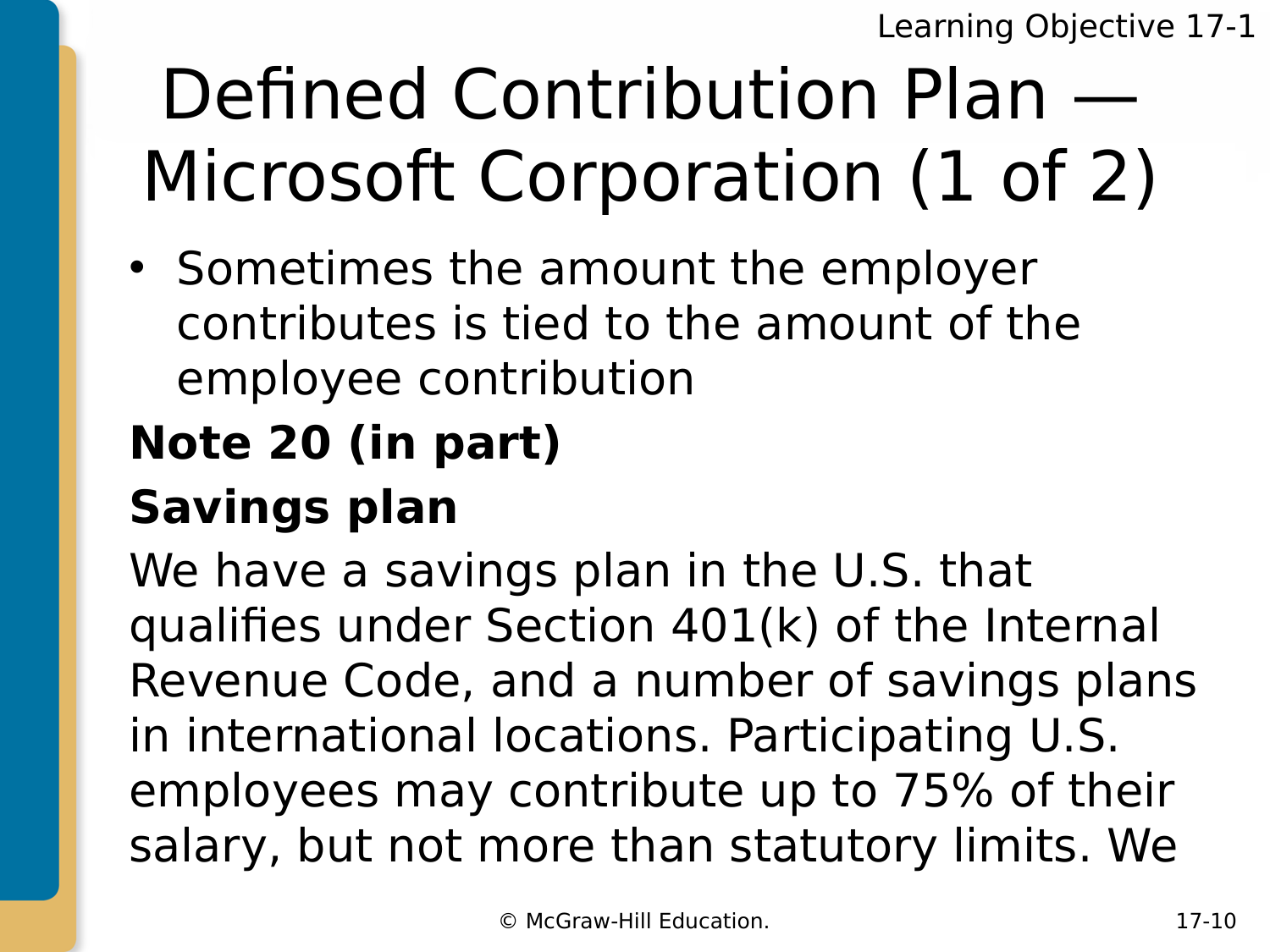

Learning Objective 17-1
# Defined Contribution Plan —Microsoft Corporation (1 of 2)
Sometimes the amount the employer contributes is tied to the amount of the employee contribution
Note 20 (in part)
Savings plan
We have a savings plan in the U.S. that qualifies under Section 401(k) of the Internal Revenue Code, and a number of savings plans in international locations. Participating U.S. employees may contribute up to 75% of their salary, but not more than statutory limits. We